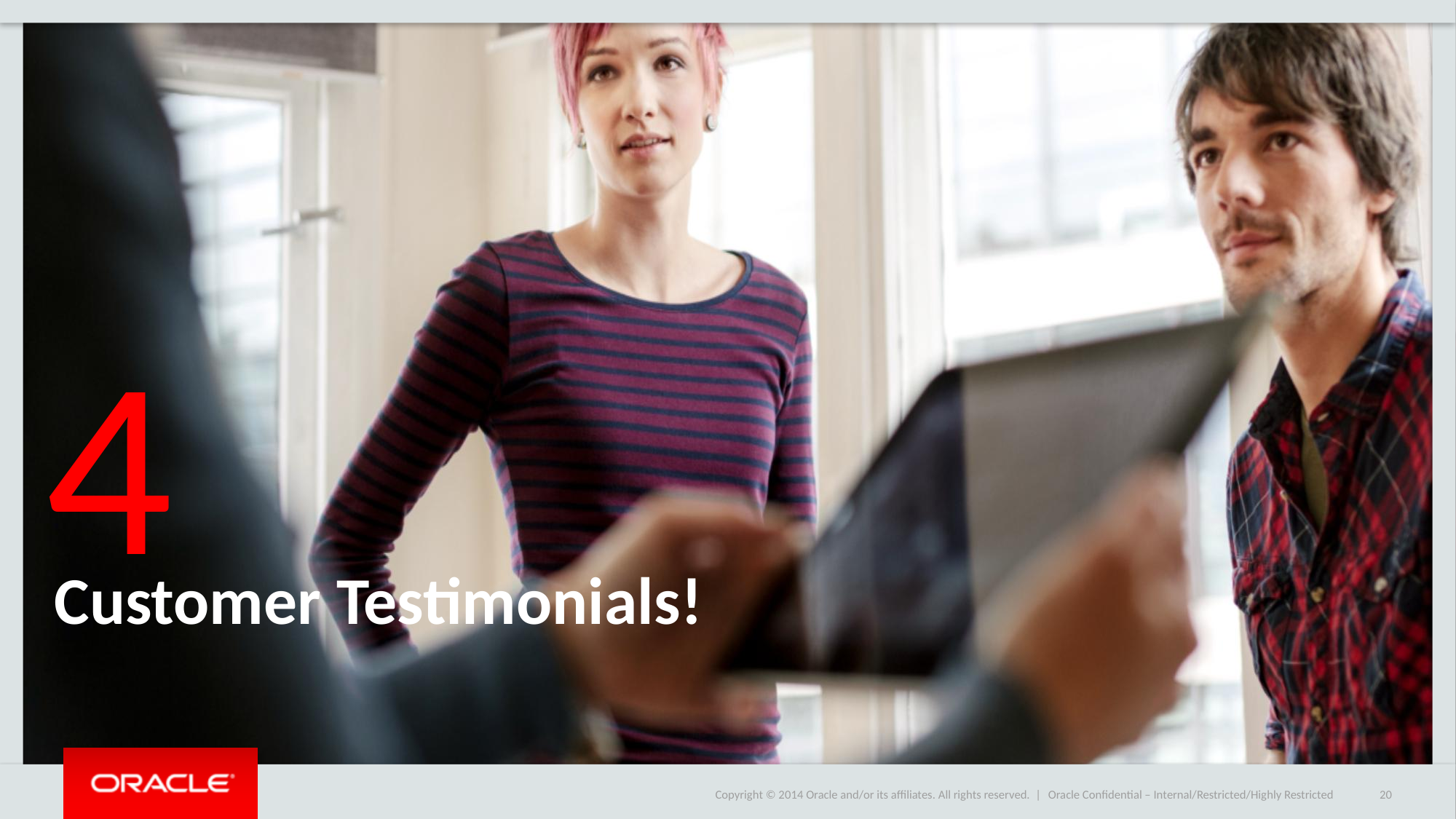

#

4
Customer Testimonials!
Oracle Confidential – Internal/Restricted/Highly Restricted
20